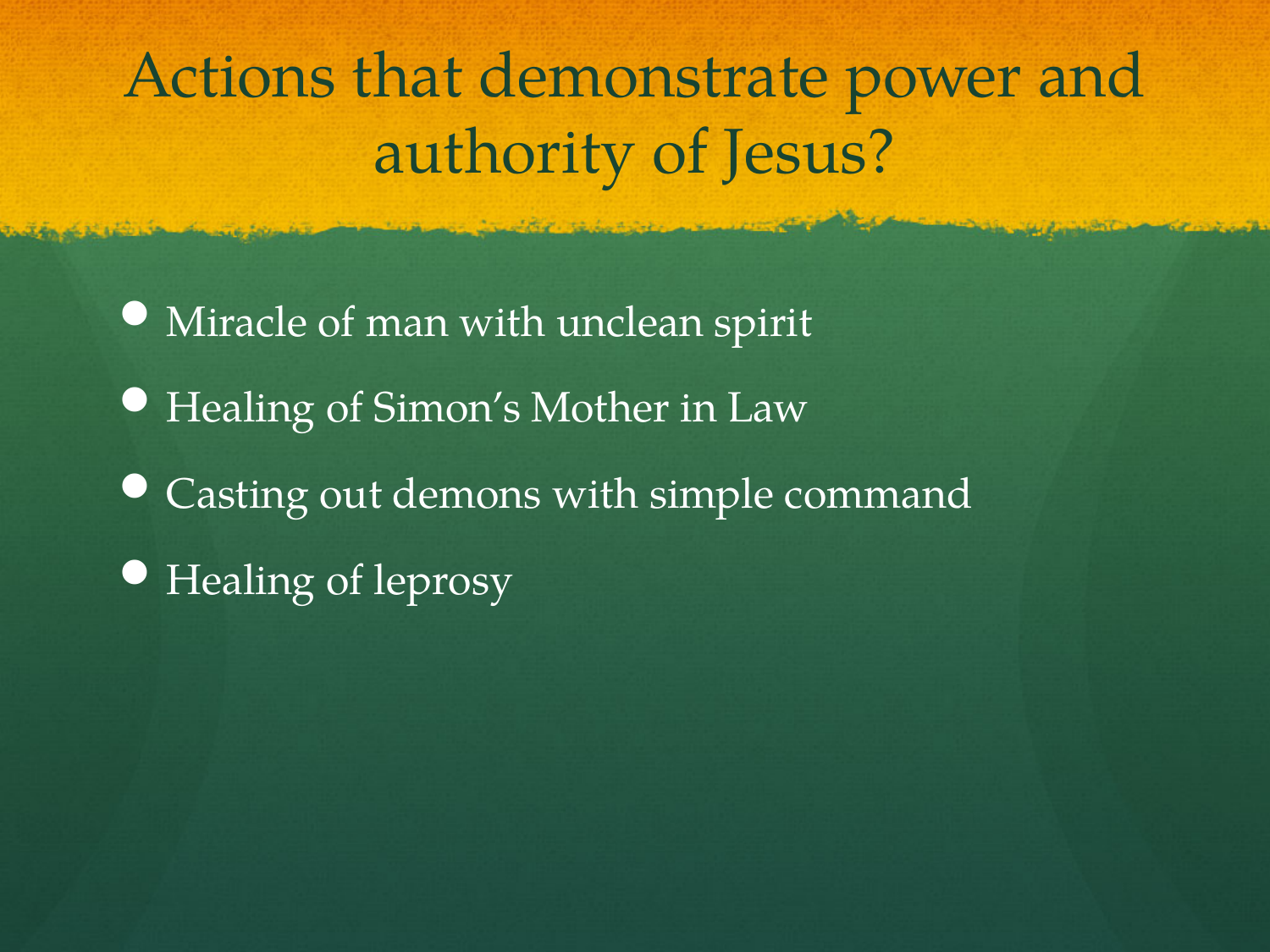

# Actions that demonstrate power and authority of Jesus?
Miracle of man with unclean spirit
Healing of Simon’s Mother in Law
Casting out demons with simple command
Healing of leprosy